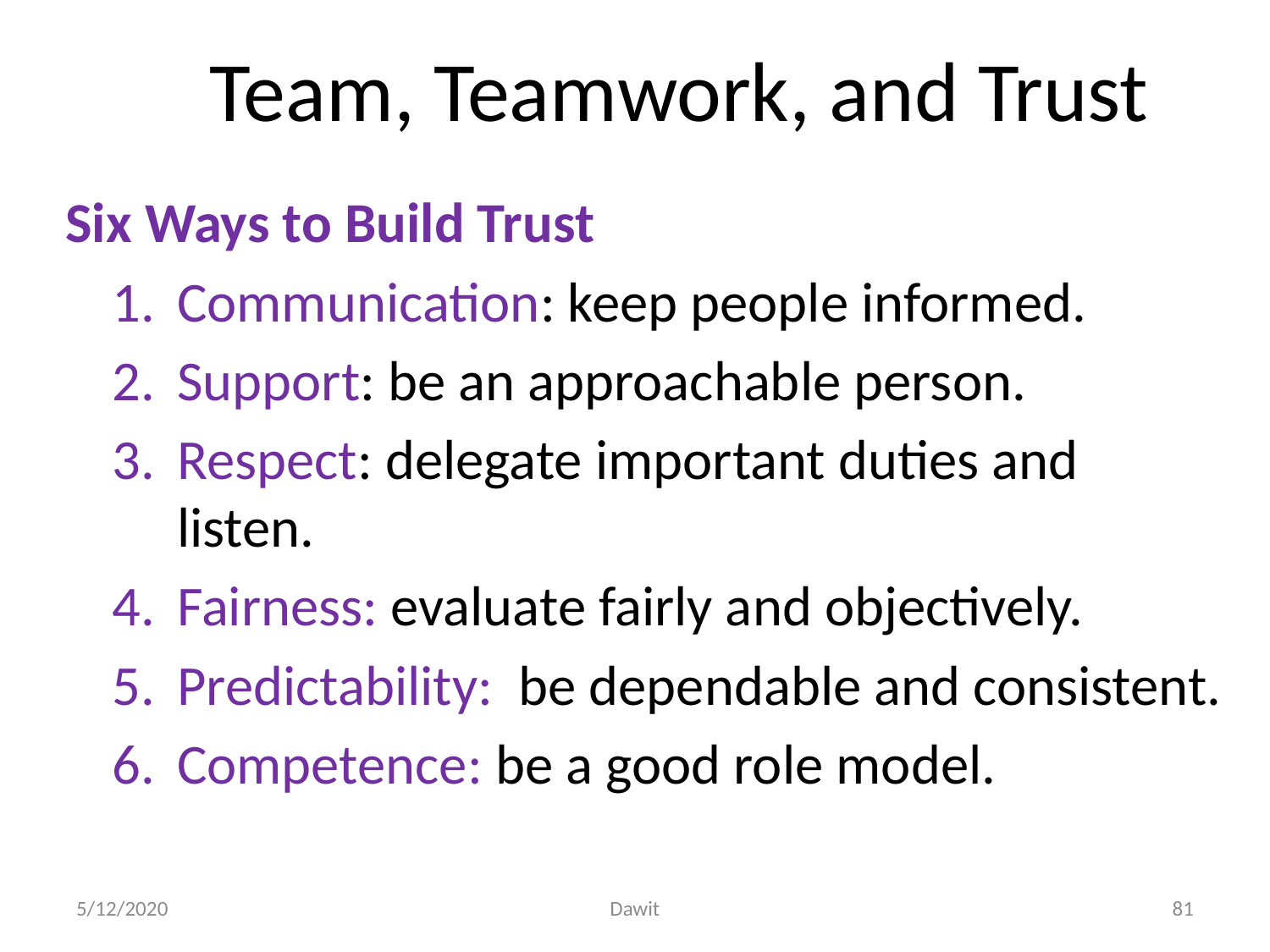

# Team, Teamwork, and Trust
Six Ways to Build Trust
Communication: keep people informed.
Support: be an approachable person.
Respect: delegate important duties and listen.
Fairness: evaluate fairly and objectively.
Predictability:  be dependable and consistent.
Competence: be a good role model.

5/12/2020
Dawit
81